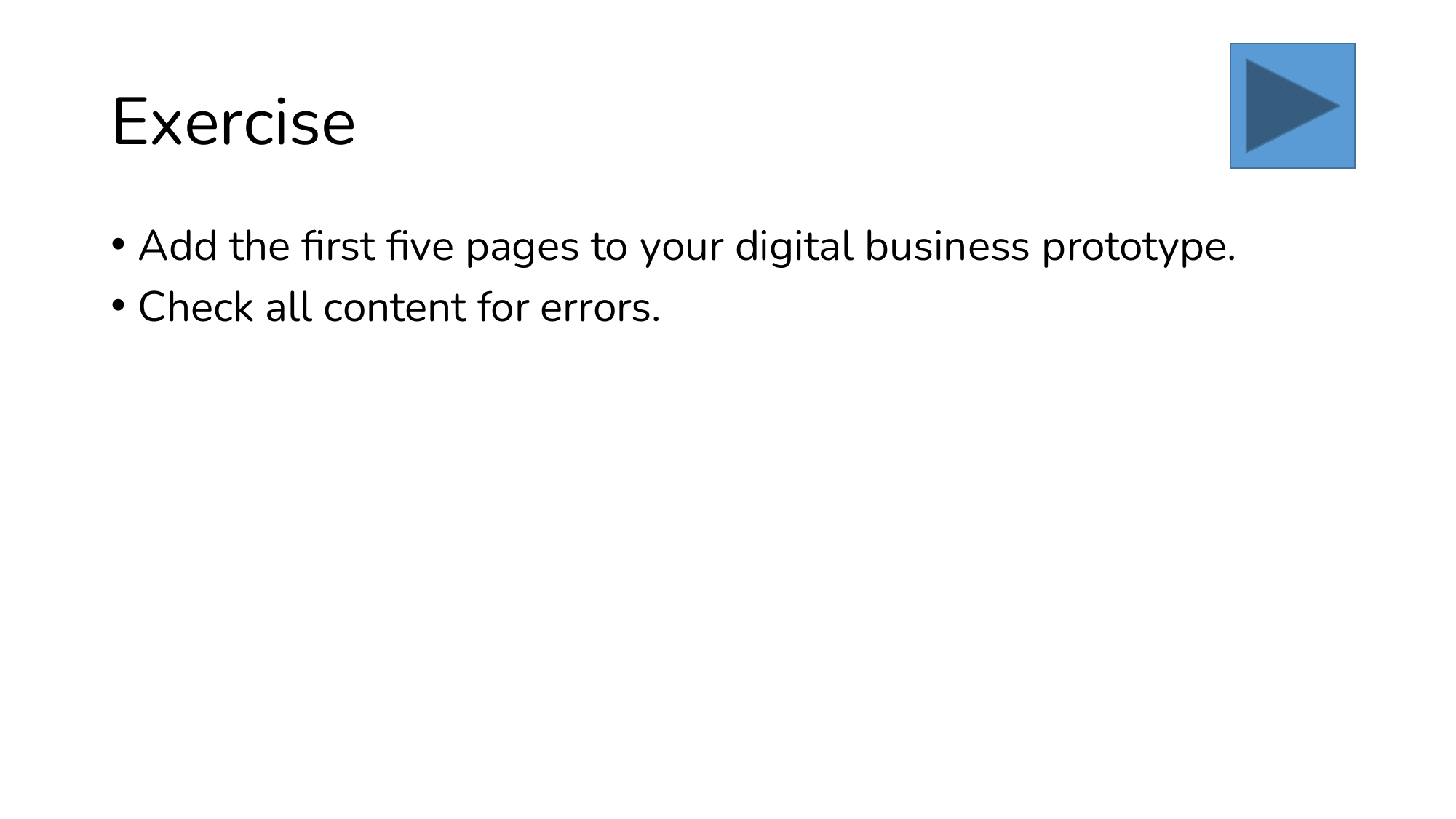

# Exercise

Add the first five pages to your digital business prototype.
Check all content for errors.